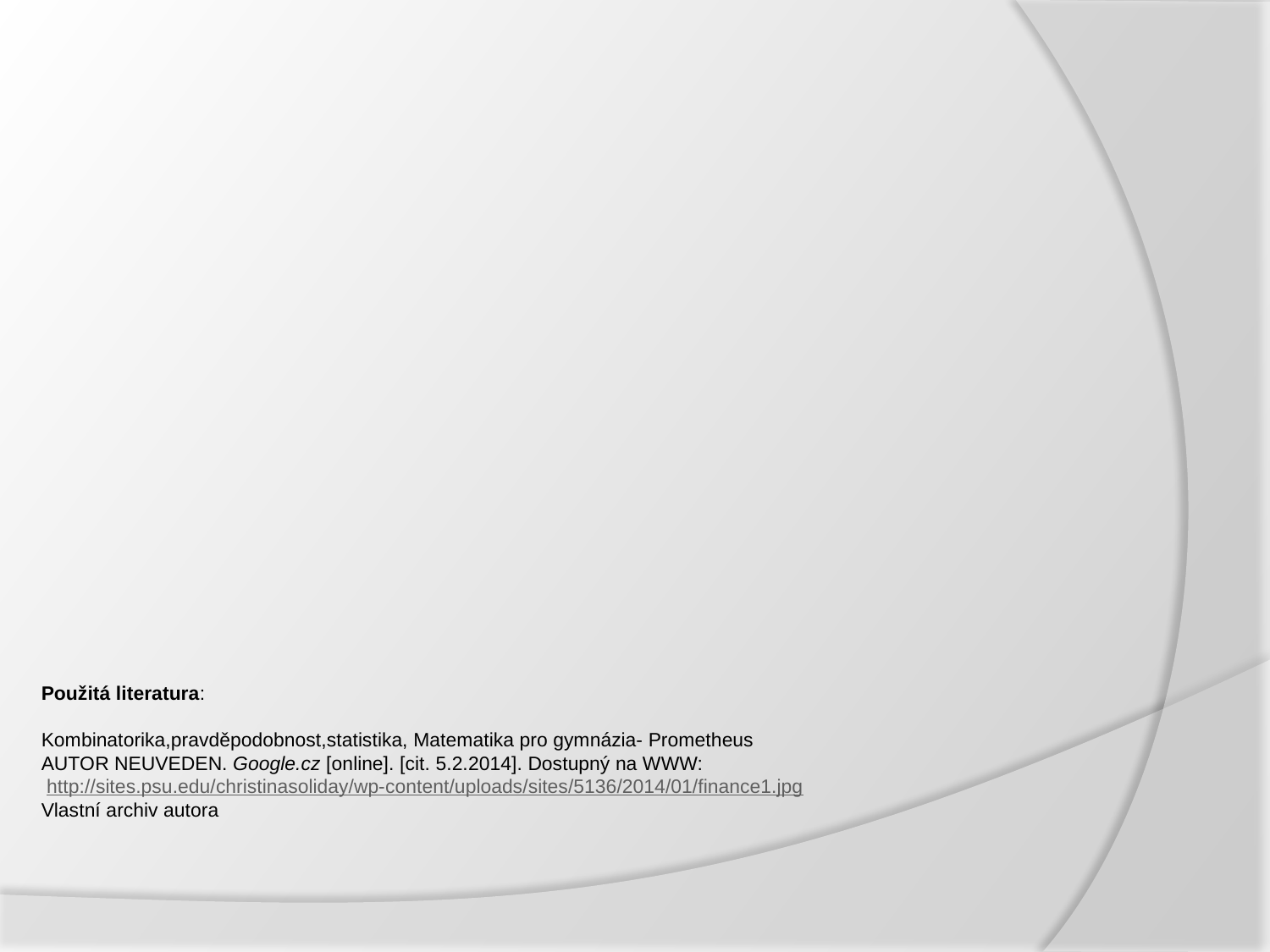

# Použitá literatura: Kombinatorika,pravděpodobnost,statistika, Matematika pro gymnázia- Prometheus AUTOR NEUVEDEN. Google.cz [online]. [cit. 5.2.2014]. Dostupný na WWW: http://sites.psu.edu/christinasoliday/wp-content/uploads/sites/5136/2014/01/finance1.jpg Vlastní archiv autora